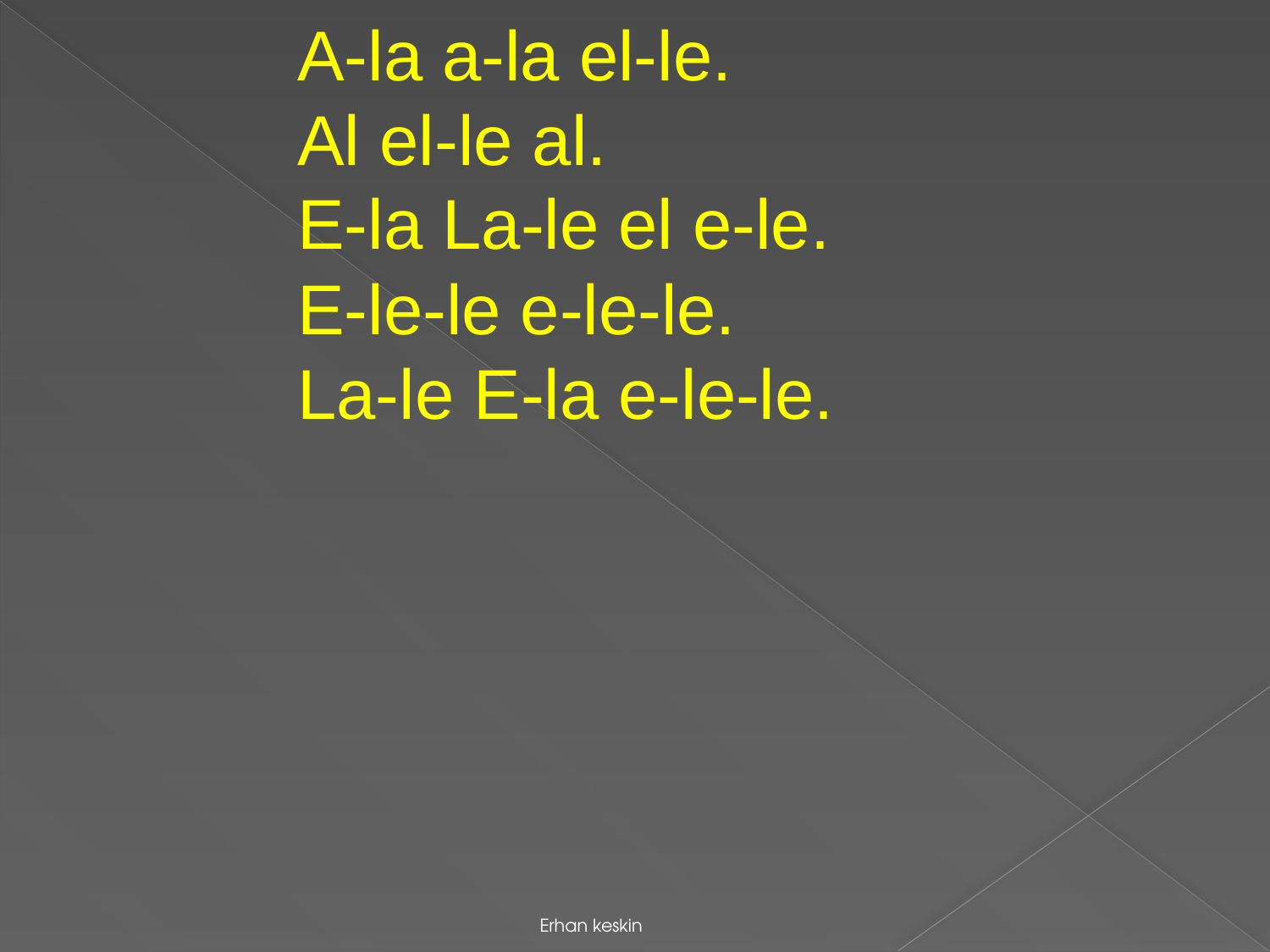

A-la a-la el-le.
Al el-le al.
E-la La-le el e-le.
E-le-le e-le-le.
La-le E-la e-le-le.
Erhan keskin